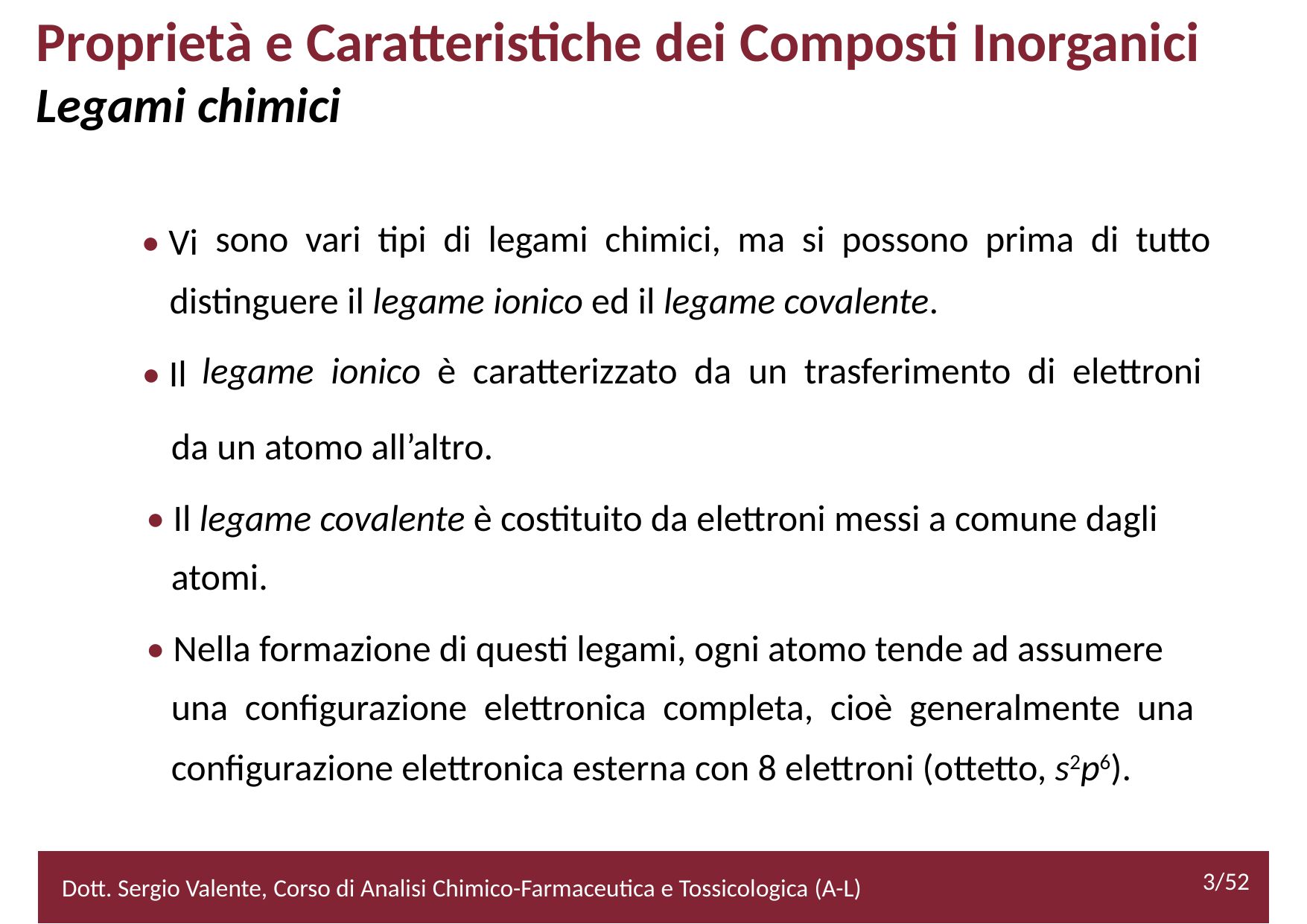

Proprietà e Caratteristiche dei Composti Inorganici
Legami chimici
• Vi
sono  vari  tipi  di  legami  chimici,  ma  si  possono  prima  di  tutto
distinguere il legame ionico ed il legame covalente.
• Il
legame  ionico  è  caratterizzato  da  un  trasferimento  di  elettroni
		da un atomo all’altro.

• Il legame covalente è costituito da elettroni messi a comune dagli

		atomi.

• Nella formazione di questi legami, ogni atomo tende ad assumere

		una  configurazione  elettronica  completa,  cioè  generalmente  una

		configurazione elettronica esterna con 8 elettroni (ottetto, s2p6).

			3/52

3/52
Dott. Sergio Valente, Corso di Analisi Chimico-Farmaceutica e Tossicologica (A-L)